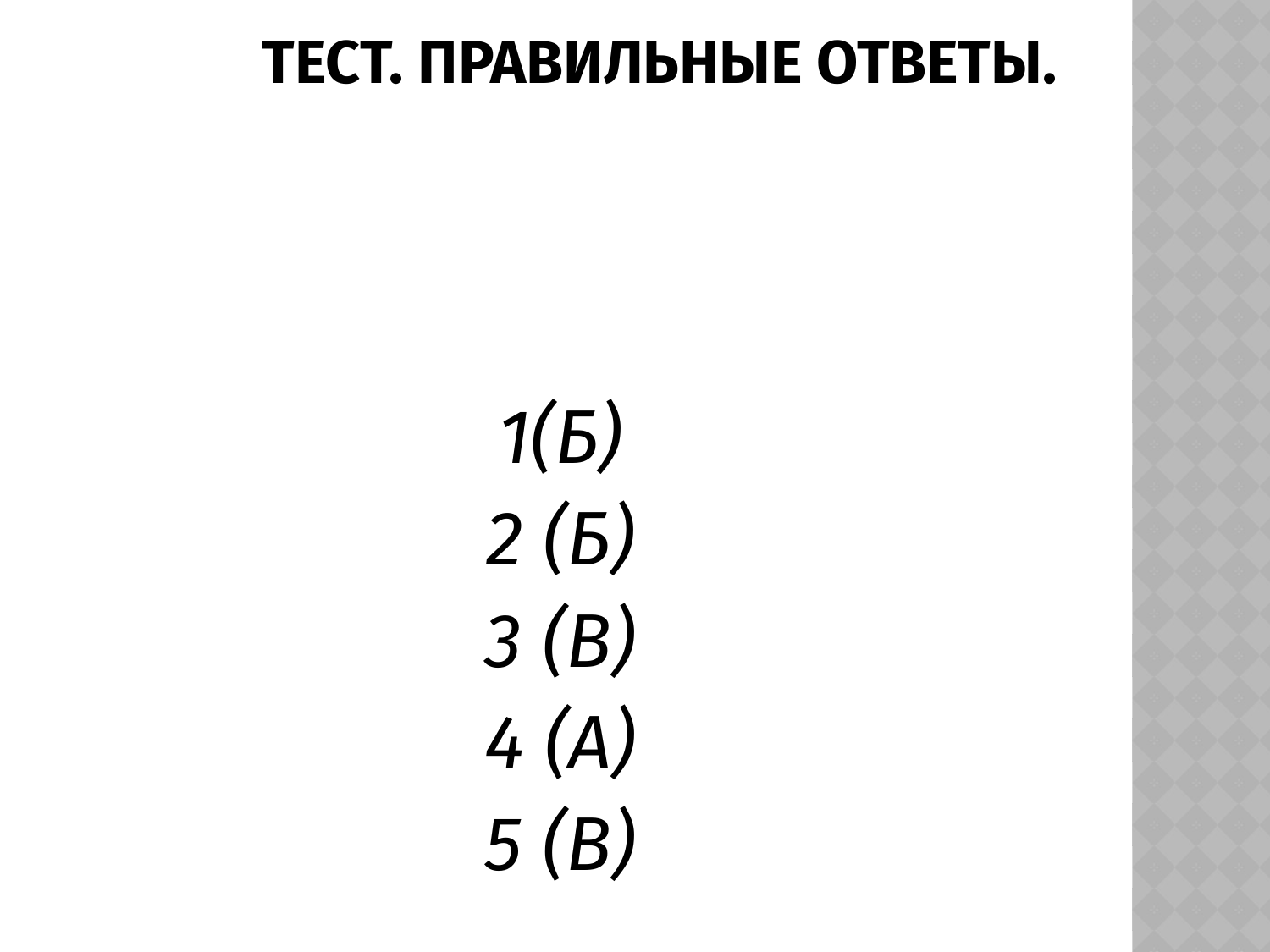

# Тест. Правильные ответы.

1(Б)
2 (Б)
3 (В)
4 (А)
5 (В)